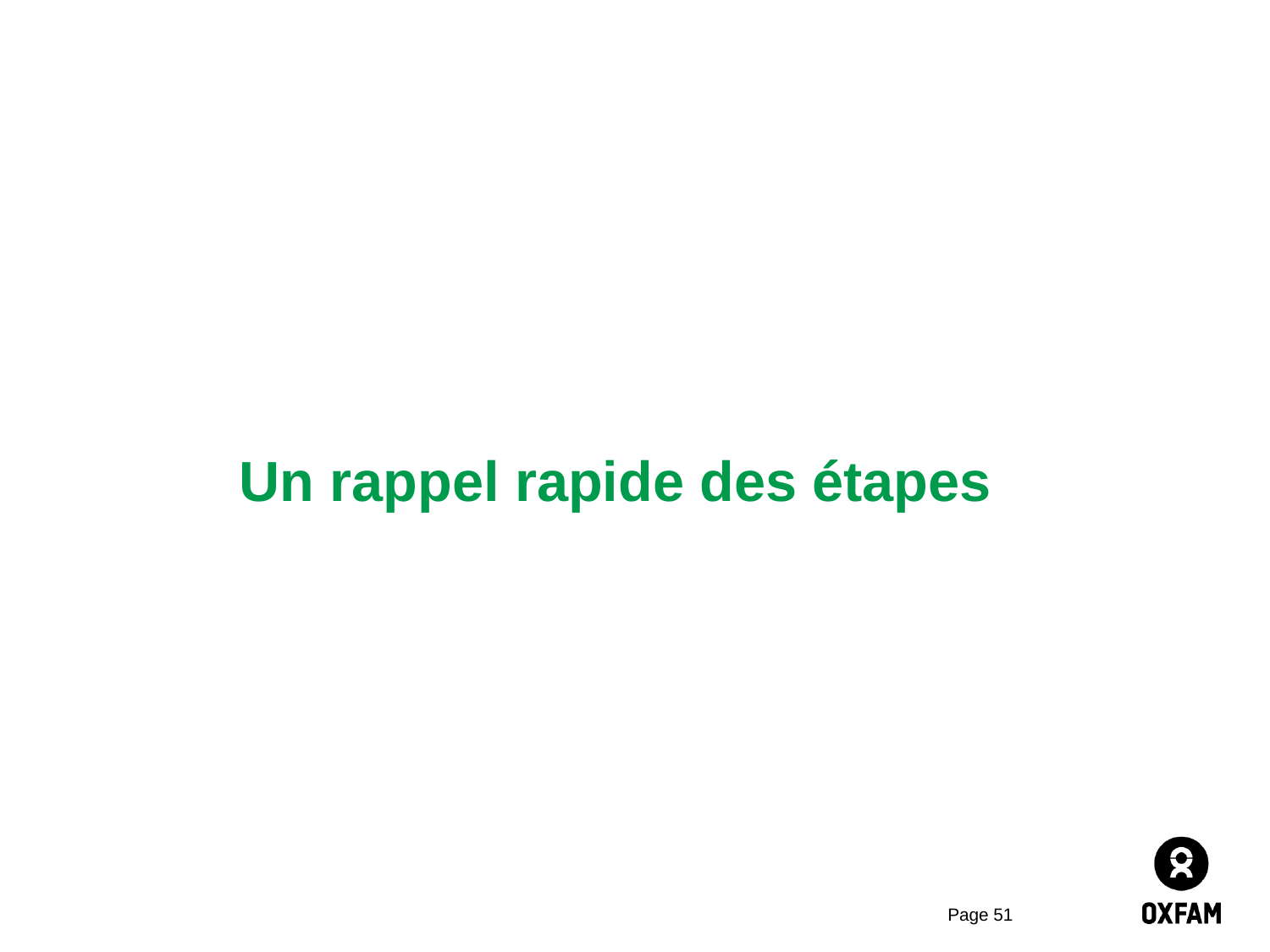

# Un rappel rapide des étapes
Page 51